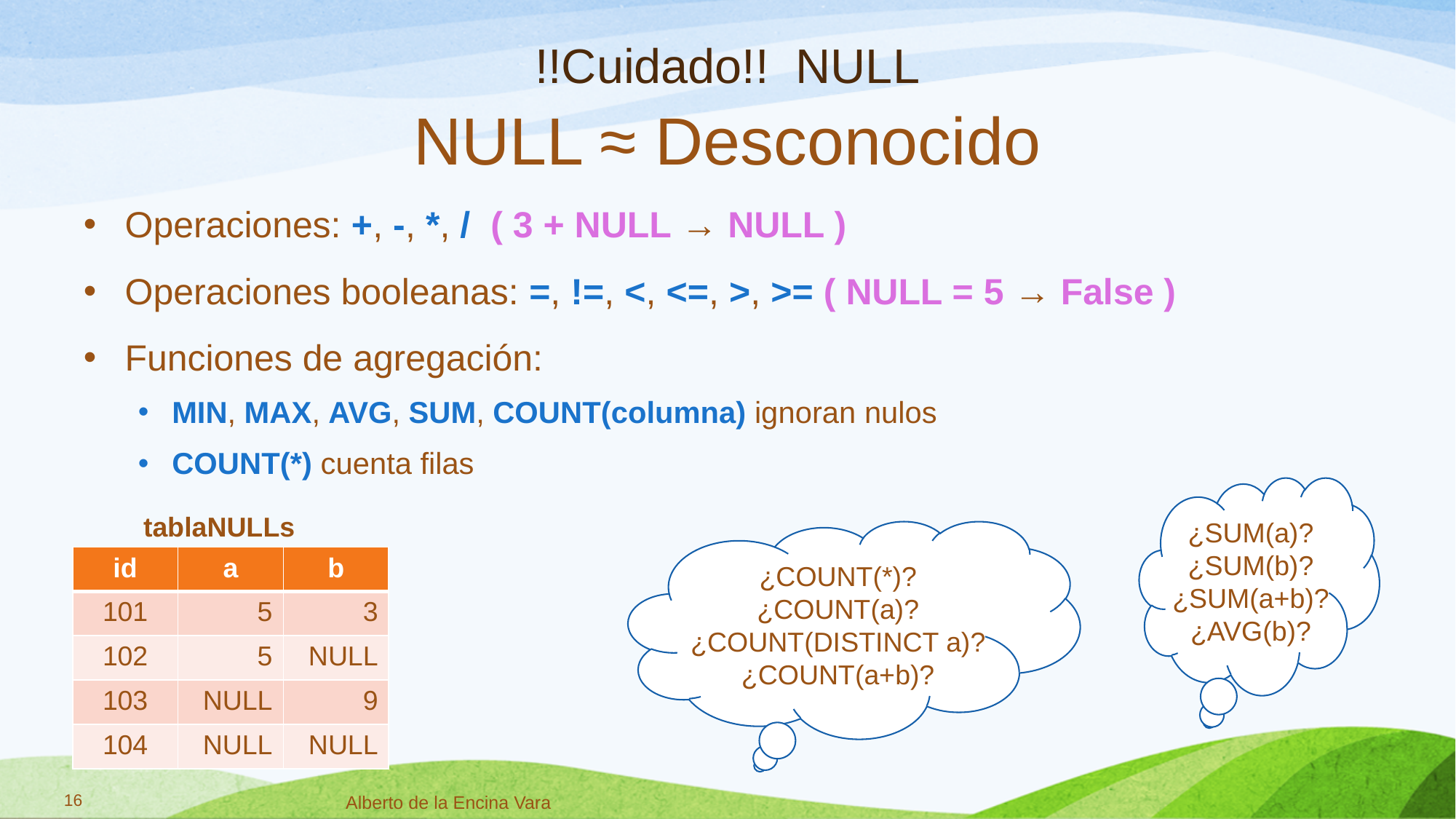

# !!Cuidado!!  NULL
NULL ≈ Desconocido
Operaciones: +, -, *, /  ( 3 + NULL → NULL )
Operaciones booleanas: =, !=, <, <=, >, >= ( NULL = 5 → False )
Funciones de agregación:
MIN, MAX, AVG, SUM, COUNT(columna) ignoran nulos
COUNT(*) cuenta filas
¿SUM(a)?
¿SUM(b)?
¿SUM(a+b)?
¿AVG(b)?
tablaNULLs
¿COUNT(*)?
¿COUNT(a)?
¿COUNT(DISTINCT a)?
¿COUNT(a+b)?
| id | a | b |
| --- | --- | --- |
| 101 | 5 | 3 |
| 102 | 5 | NULL |
| 103 | NULL | 9 |
| 104 | NULL | NULL |
16
Alberto de la Encina Vara